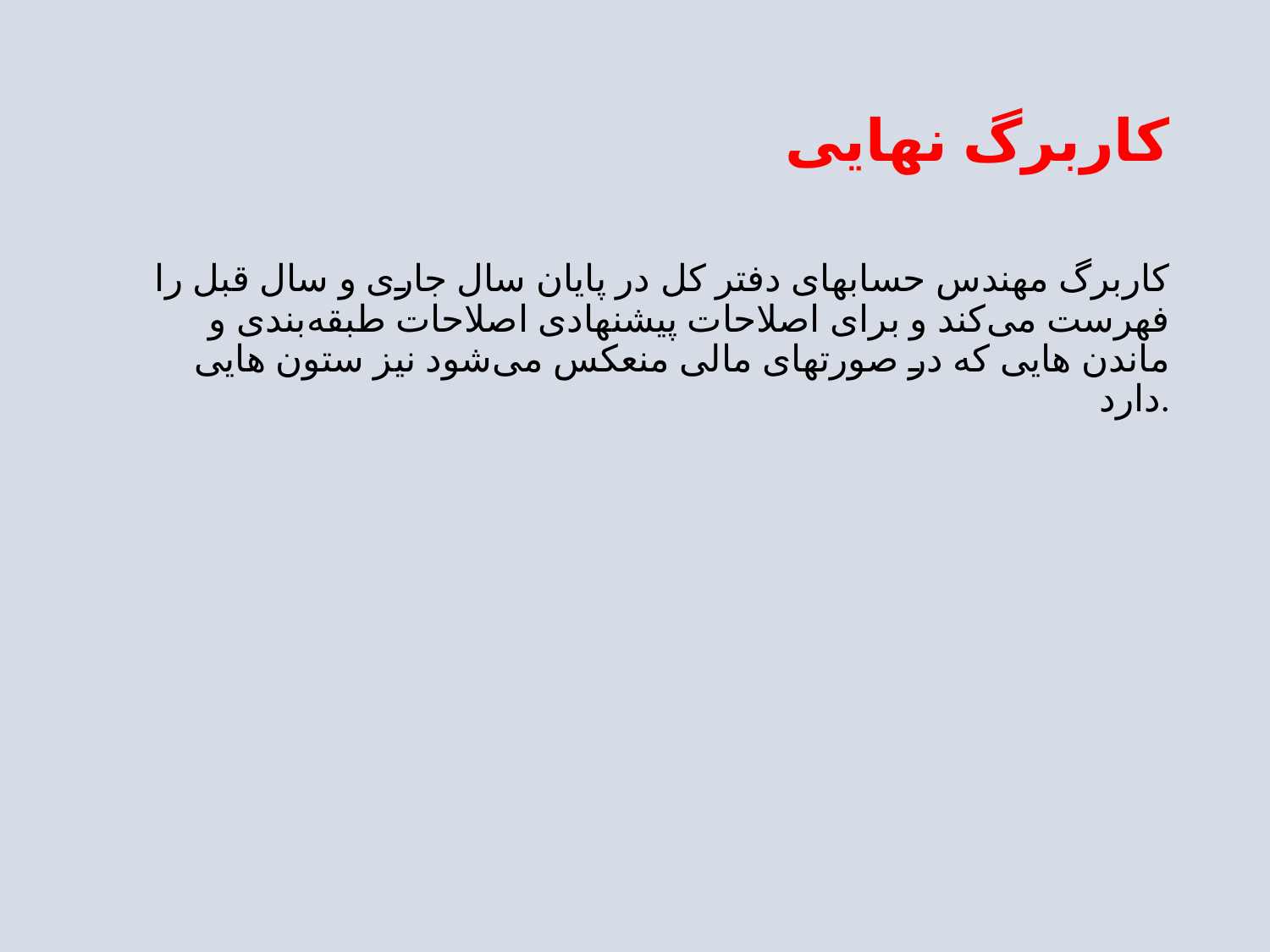

# کاربرگ نهایی
کاربرگ مهندس حسابهای دفتر کل در پایان سال جاری و سال قبل را فهرست می‌کند و برای اصلاحات پیشنهادی اصلاحات طبقه‌بندی و ماندن هایی که در صورتهای مالی منعکس می‌شود نیز ستون هایی دارد.